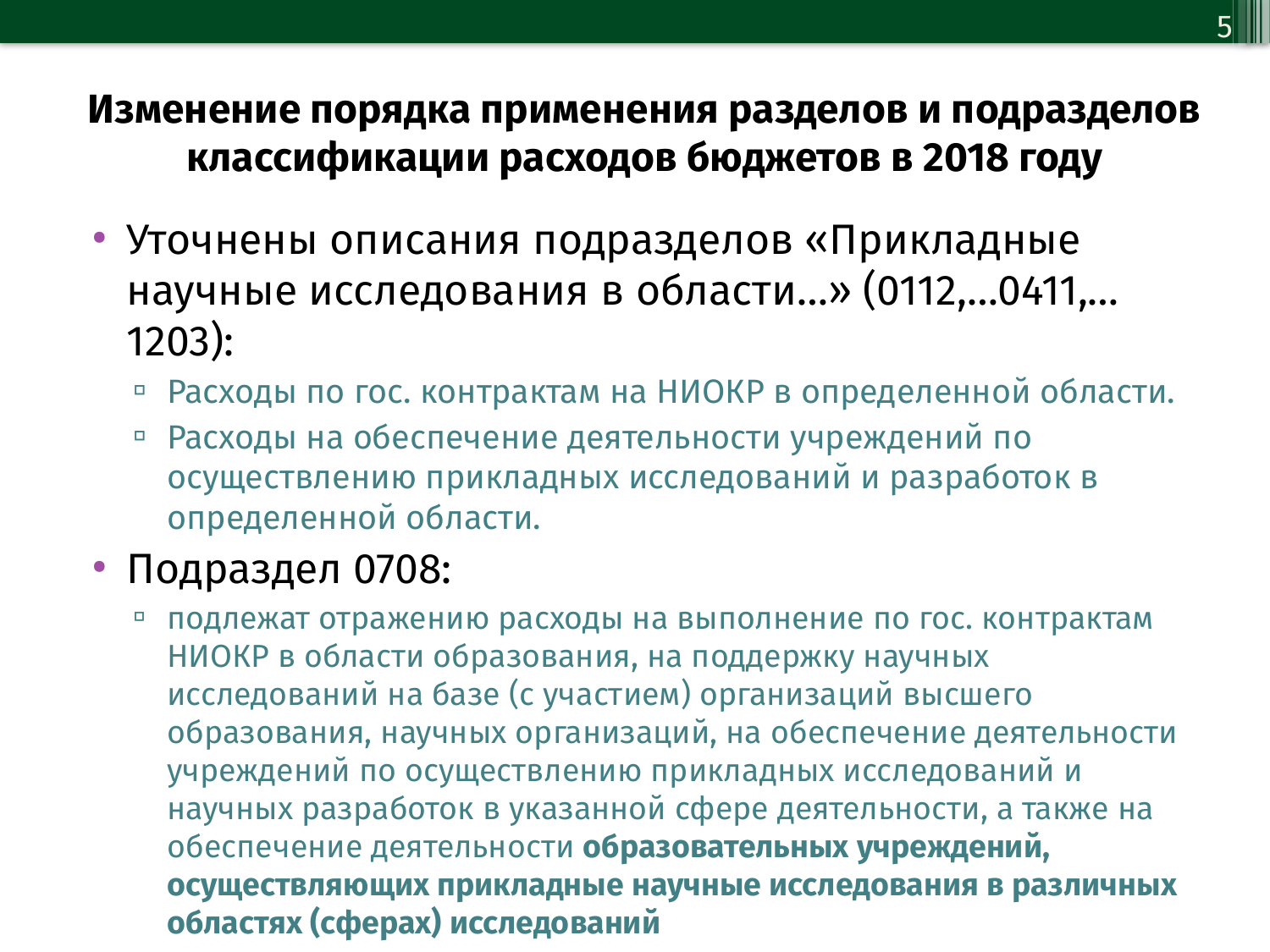

Изменение порядка применения разделов и подразделов классификации расходов бюджетов в 2018 году
Уточнены описания подразделов «Прикладные научные исследования в области…» (0112,…0411,…1203):
Расходы по гос. контрактам на НИОКР в определенной области.
Расходы на обеспечение деятельности учреждений по осуществлению прикладных исследований и разработок в определенной области.
Подраздел 0708:
подлежат отражению расходы на выполнение по гос. контрактам НИОКР в области образования, на поддержку научных исследований на базе (с участием) организаций высшего образования, научных организаций, на обеспечение деятельности учреждений по осуществлению прикладных исследований и научных разработок в указанной сфере деятельности, а также на обеспечение деятельности образовательных учреждений, осуществляющих прикладные научные исследования в различных областях (сферах) исследований